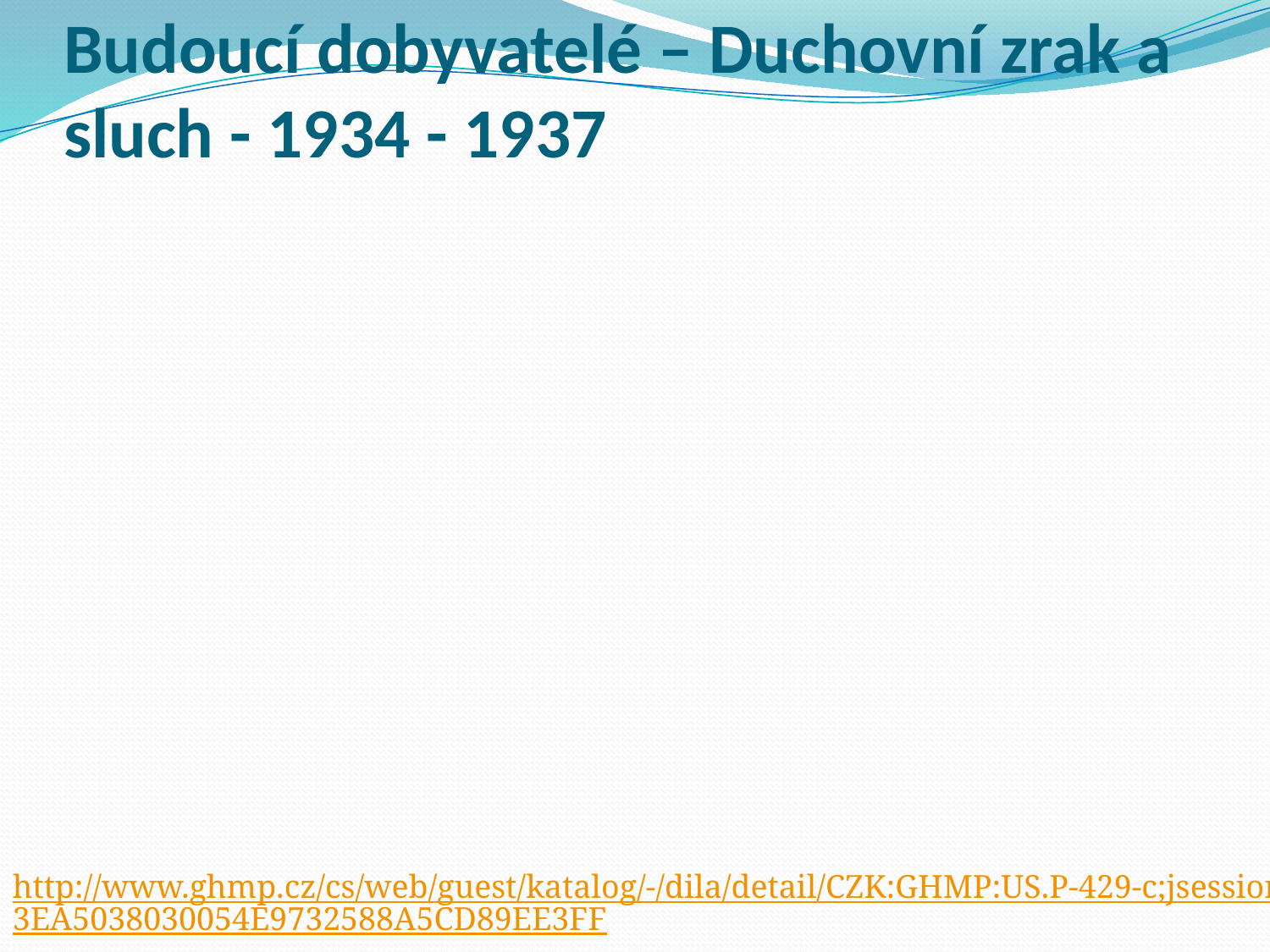

# Budoucí dobyvatelé – Duchovní zrak a sluch - 1934 - 1937

http://www.ghmp.cz/cs/web/guest/katalog/-/dila/detail/CZK:GHMP:US.P-429-c;jsessionid=3EA5038030054E9732588A5CD89EE3FF